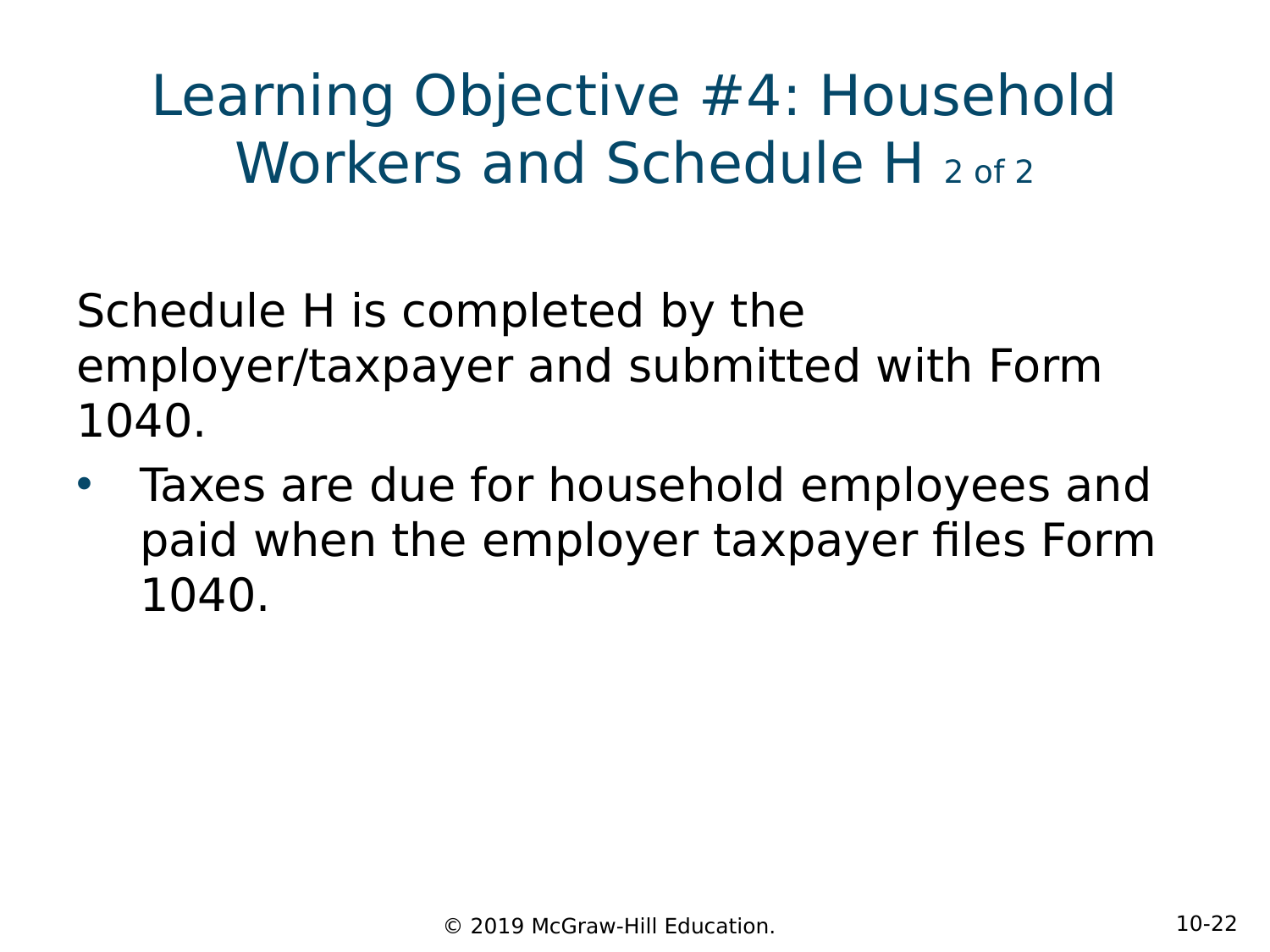

# Learning Objective #4: Household Workers and Schedule H 2 of 2
Schedule H is completed by the employer/taxpayer and submitted with Form 1040.
Taxes are due for household employees and paid when the employer taxpayer files Form 1040.